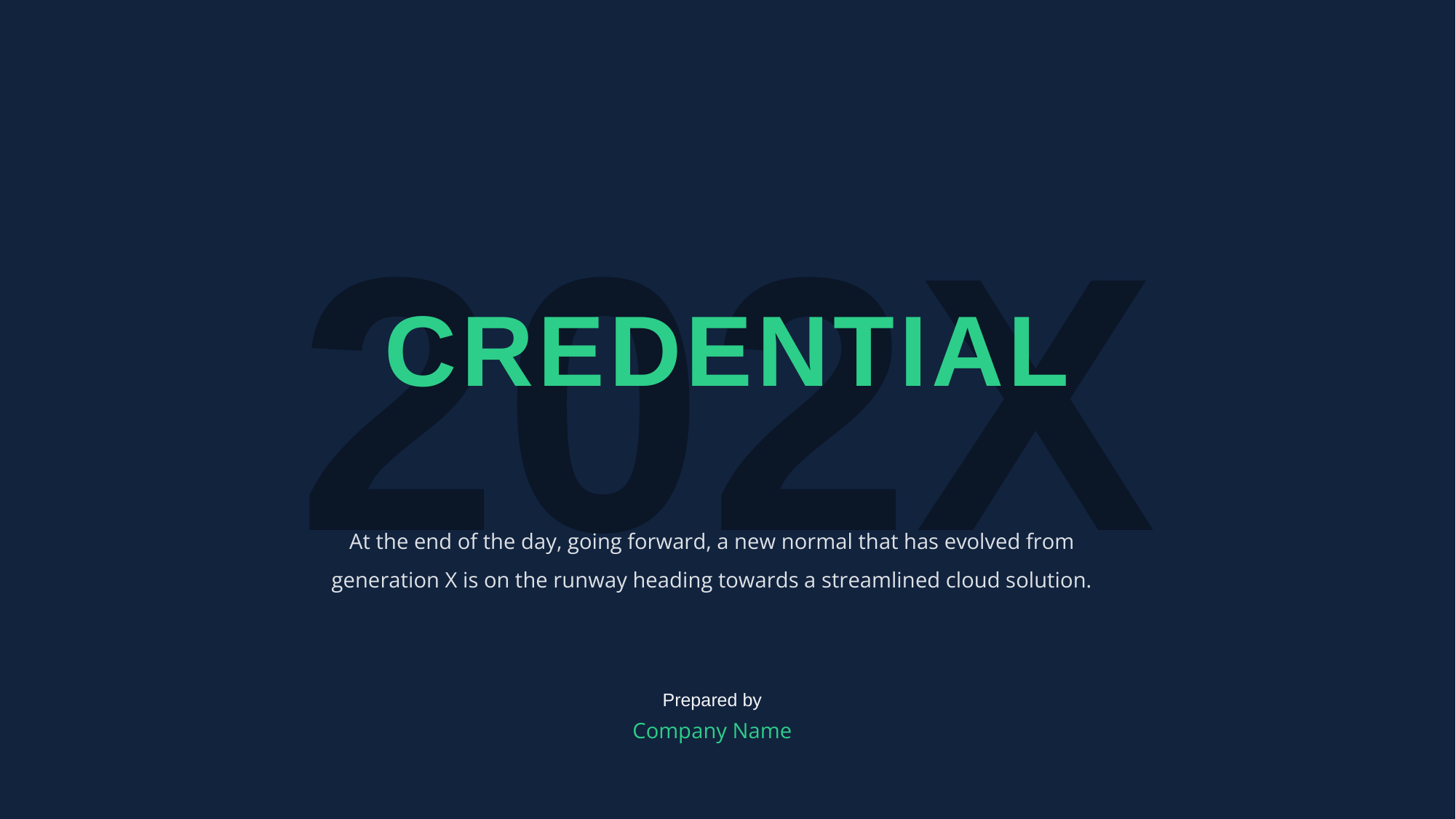

202X
CREDENTIAL
At the end of the day, going forward, a new normal that has evolved from generation X is on the runway heading towards a streamlined cloud solution.
Prepared by
Company Name